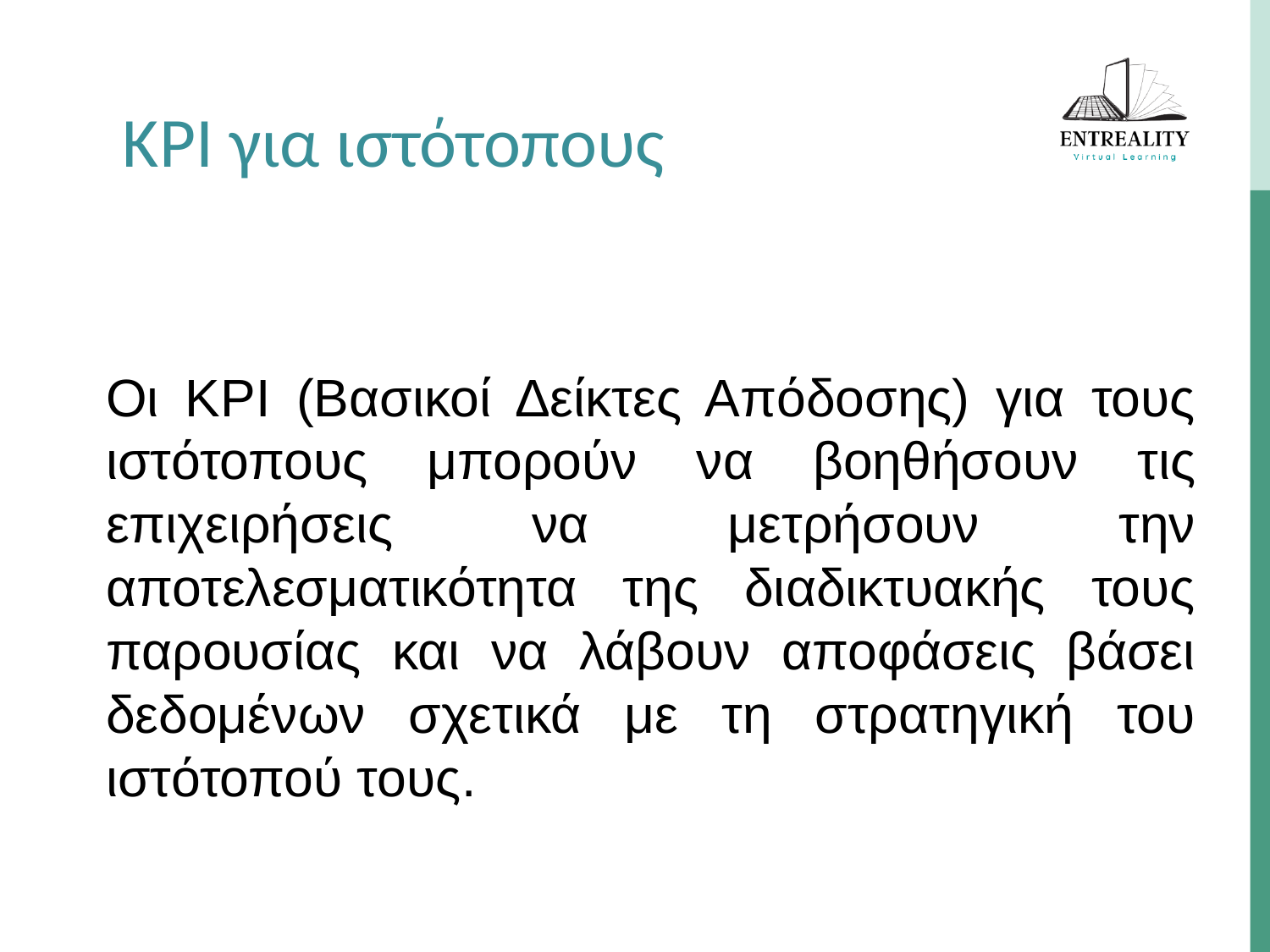

KPI για ιστότοπους

Οι KPI (Βασικοί Δείκτες Απόδοσης) για τους ιστότοπους μπορούν να βοηθήσουν τις επιχειρήσεις να μετρήσουν την αποτελεσματικότητα της διαδικτυακής τους παρουσίας και να λάβουν αποφάσεις βάσει δεδομένων σχετικά με τη στρατηγική του ιστότοπού τους.